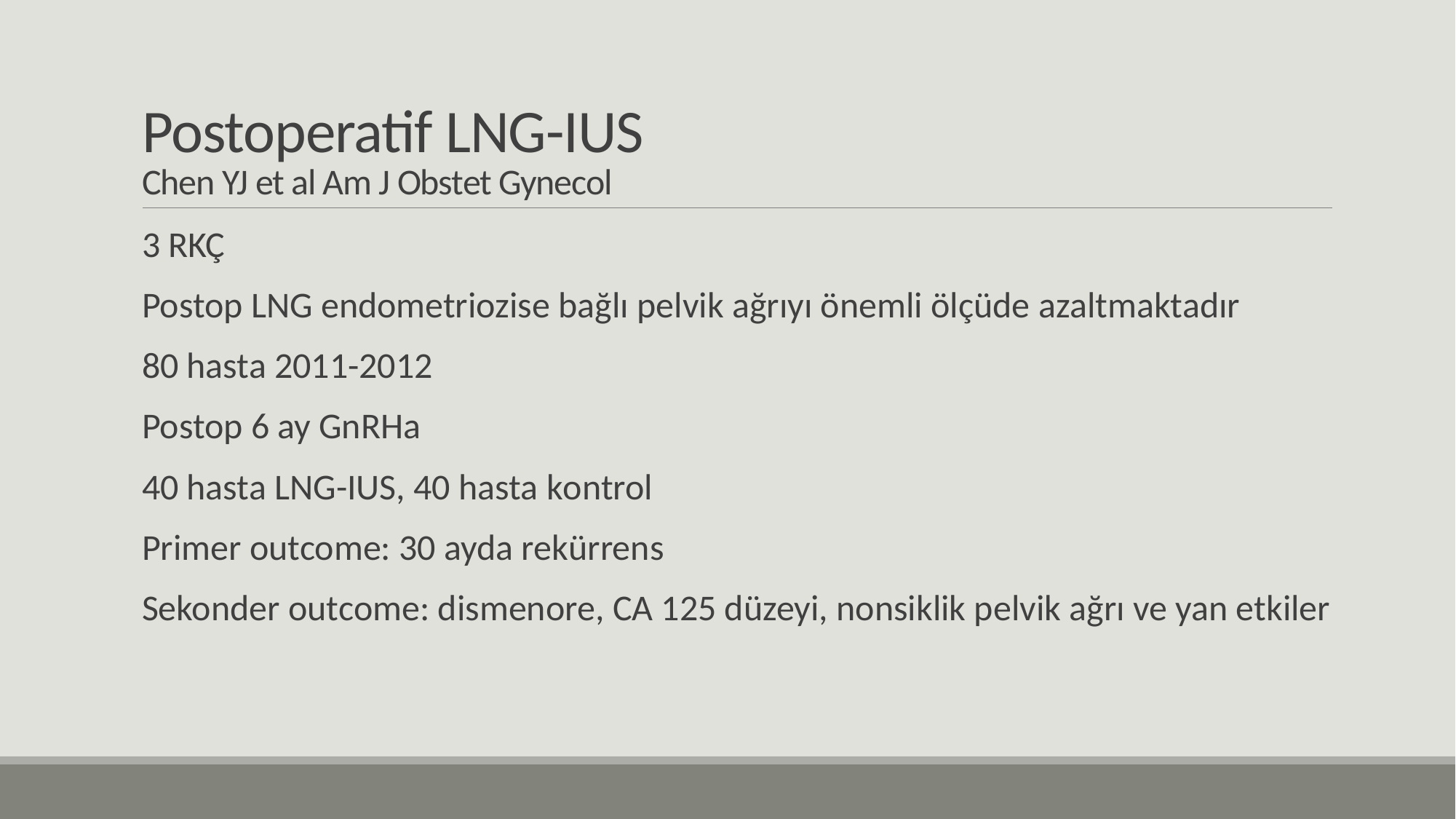

# Postoperatif LNG-IUS Chen YJ et al Am J Obstet Gynecol
3 RKÇ
Postop LNG endometriozise bağlı pelvik ağrıyı önemli ölçüde azaltmaktadır
80 hasta 2011-2012
Postop 6 ay GnRHa
40 hasta LNG-IUS, 40 hasta kontrol
Primer outcome: 30 ayda rekürrens
Sekonder outcome: dismenore, CA 125 düzeyi, nonsiklik pelvik ağrı ve yan etkiler